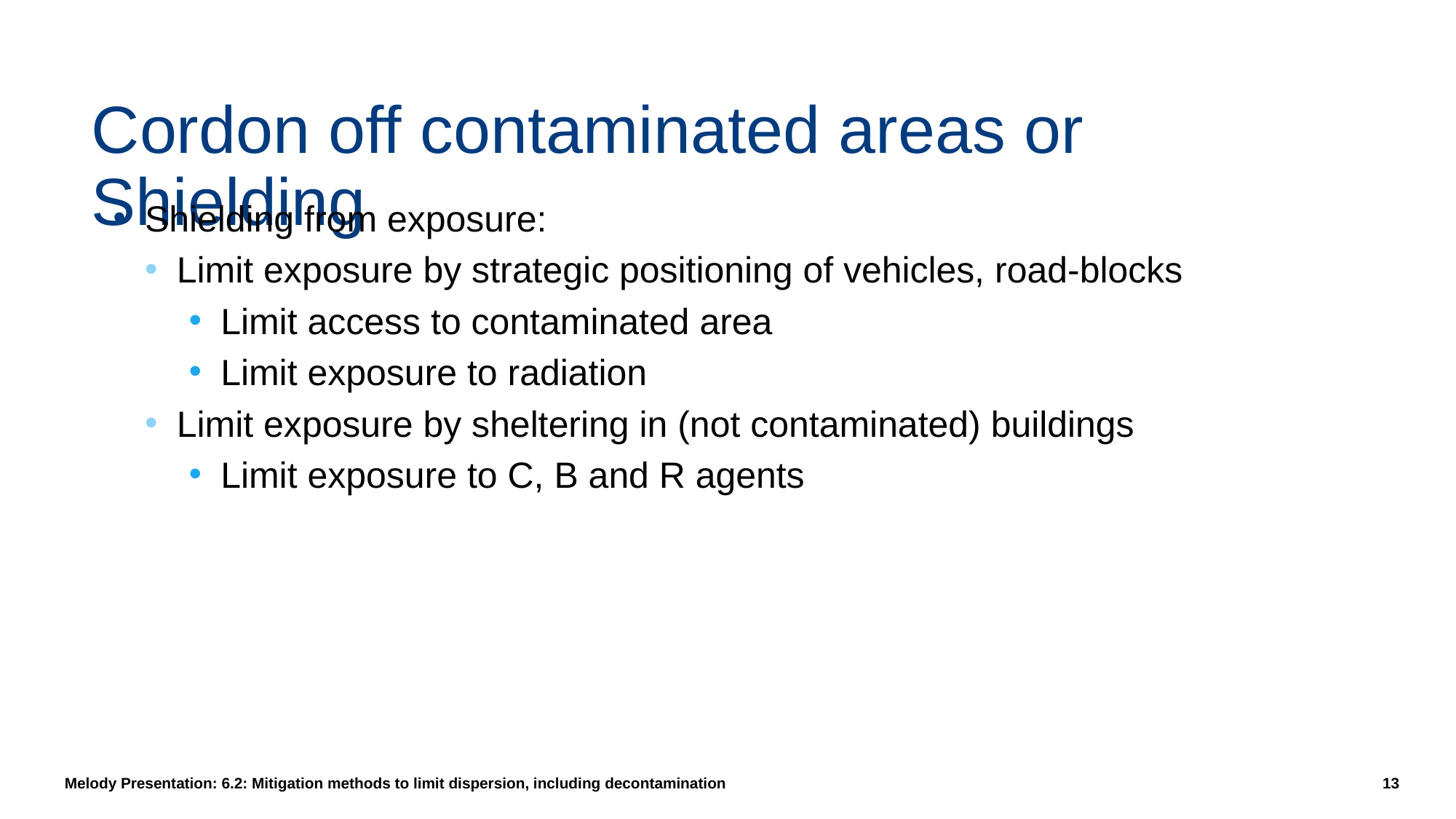

# Cordon off contaminated areas or Shielding
Shielding from exposure:
Limit exposure by strategic positioning of vehicles, road-blocks
Limit access to contaminated area
Limit exposure to radiation
Limit exposure by sheltering in (not contaminated) buildings
Limit exposure to C, B and R agents

Melody Presentation: 6.2: Mitigation methods to limit dispersion, including decontamination
13